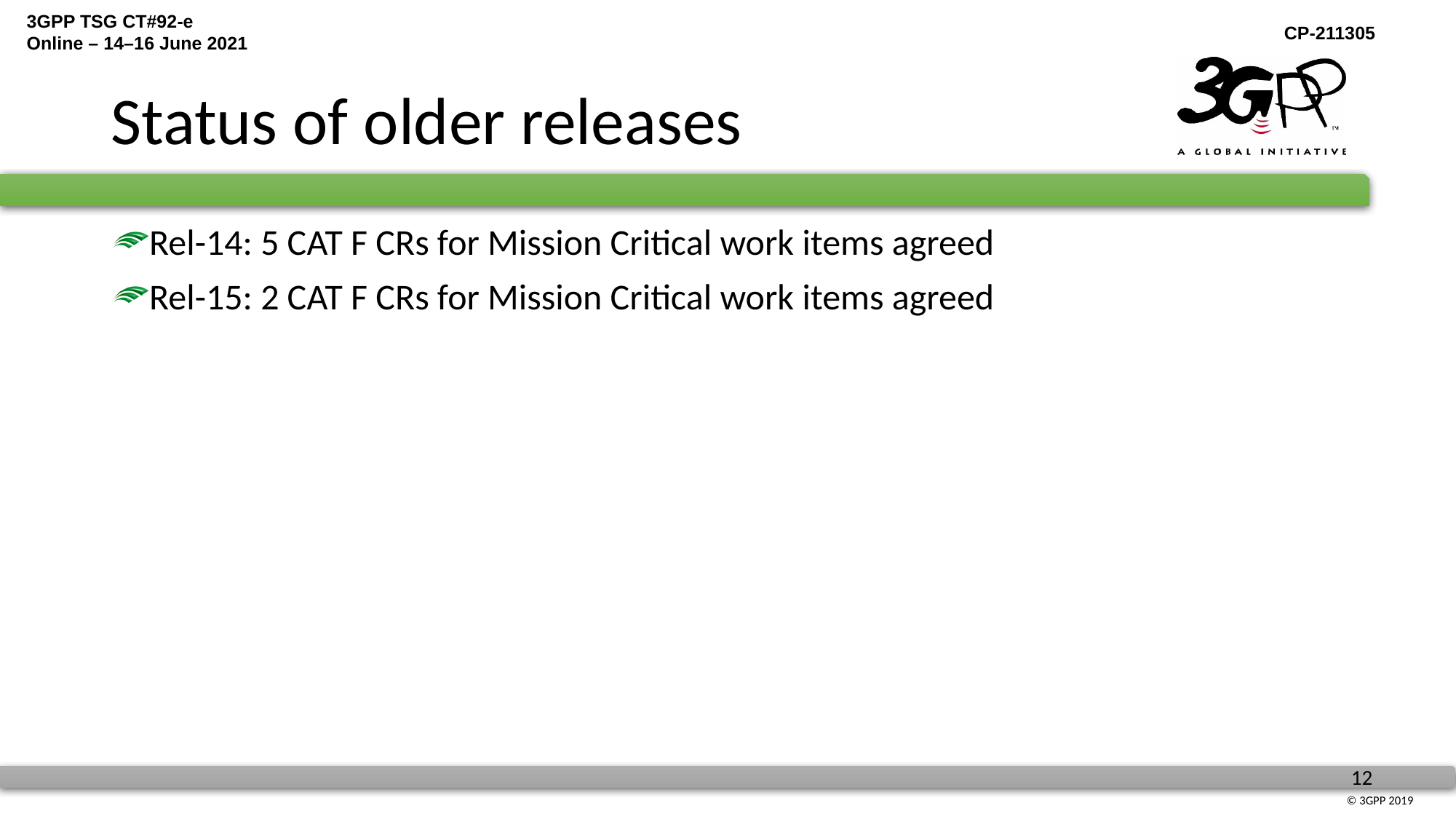

# Status of older releases
Rel-14: 5 CAT F CRs for Mission Critical work items agreed
Rel-15: 2 CAT F CRs for Mission Critical work items agreed